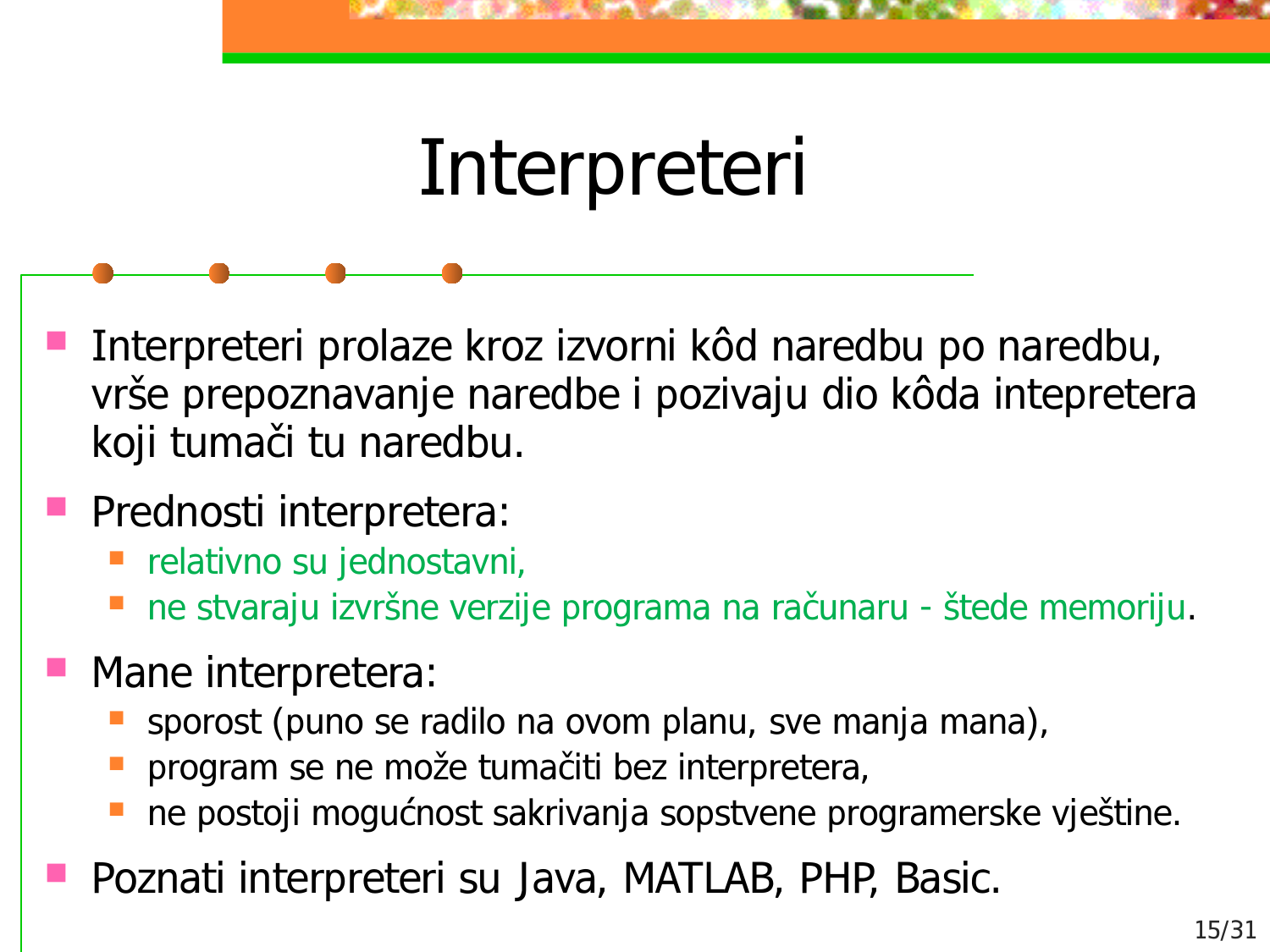

# Interpreteri
Interpreteri prolaze kroz izvorni kôd naredbu po naredbu, vrše prepoznavanje naredbe i pozivaju dio kôda intepretera koji tumači tu naredbu.
Prednosti interpretera:
relativno su jednostavni,
ne stvaraju izvršne verzije programa na računaru - štede memoriju.
Mane interpretera:
sporost (puno se radilo na ovom planu, sve manja mana),
program se ne može tumačiti bez interpretera,
ne postoji mogućnost sakrivanja sopstvene programerske vještine.
Poznati interpreteri su Java, MATLAB, PHP, Basic.
15/31